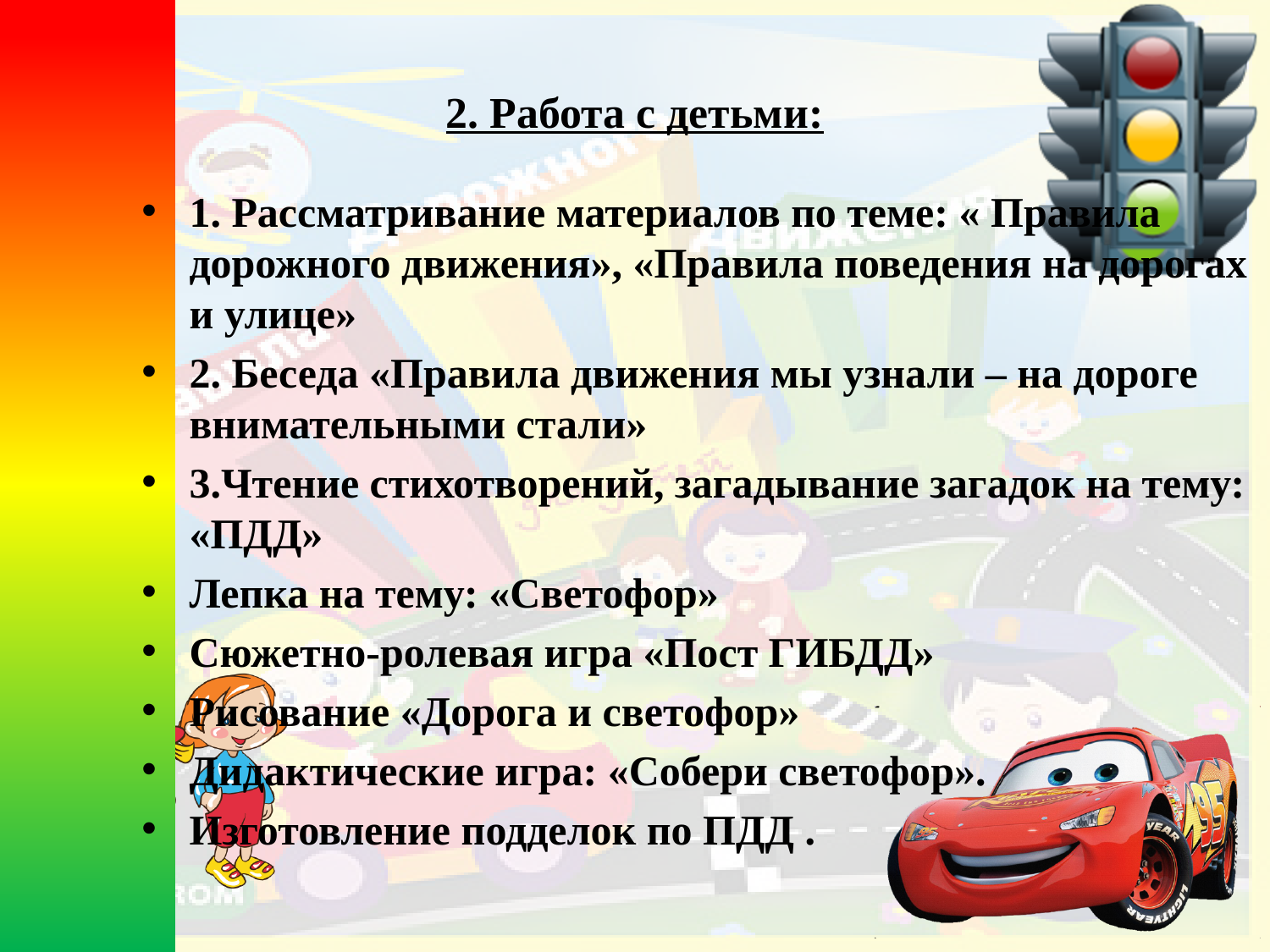

# 2. Работа с детьми:
1. Рассматривание материалов по теме: « Правила дорожного движения», «Правила поведения на дорогах и улице»
2. Беседа «Правила движения мы узнали – на дороге внимательными стали»
3.Чтение стихотворений, загадывание загадок на тему: «ПДД»
Лепка на тему: «Светофор»
Сюжетно-ролевая игра «Пост ГИБДД»
Рисование «Дорога и светофор»
Дидактические игра: «Собери светофор».
Изготовление подделок по ПДД .